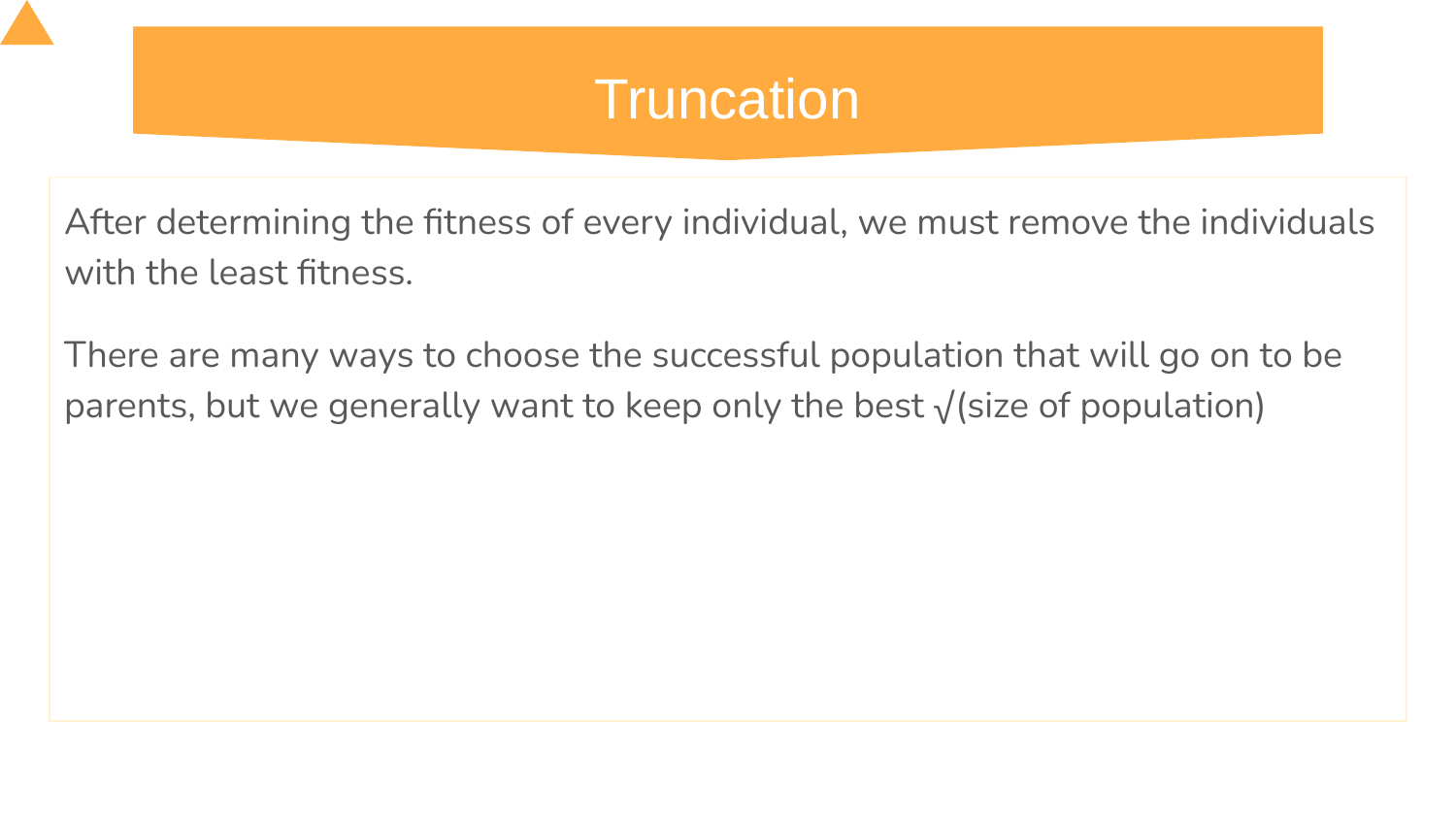

# Truncation
After determining the fitness of every individual, we must remove the individuals with the least fitness.
There are many ways to choose the successful population that will go on to be parents, but we generally want to keep only the best √(size of population)